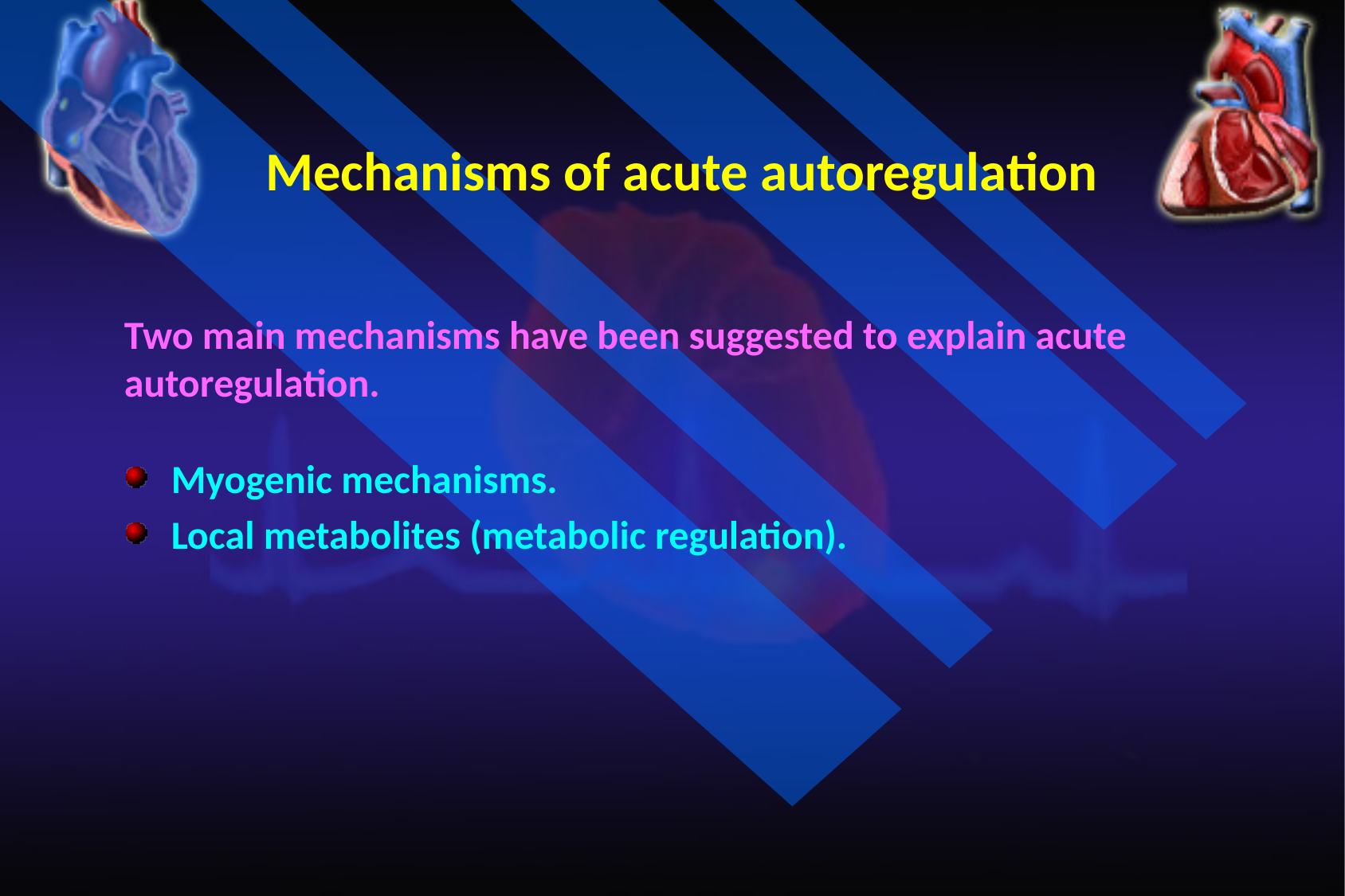

Mechanisms of acute autoregulation

Two main mechanisms have been suggested to explain acute autoregulation.

Myogenic mechanisms.
Local metabolites (metabolic regulation).